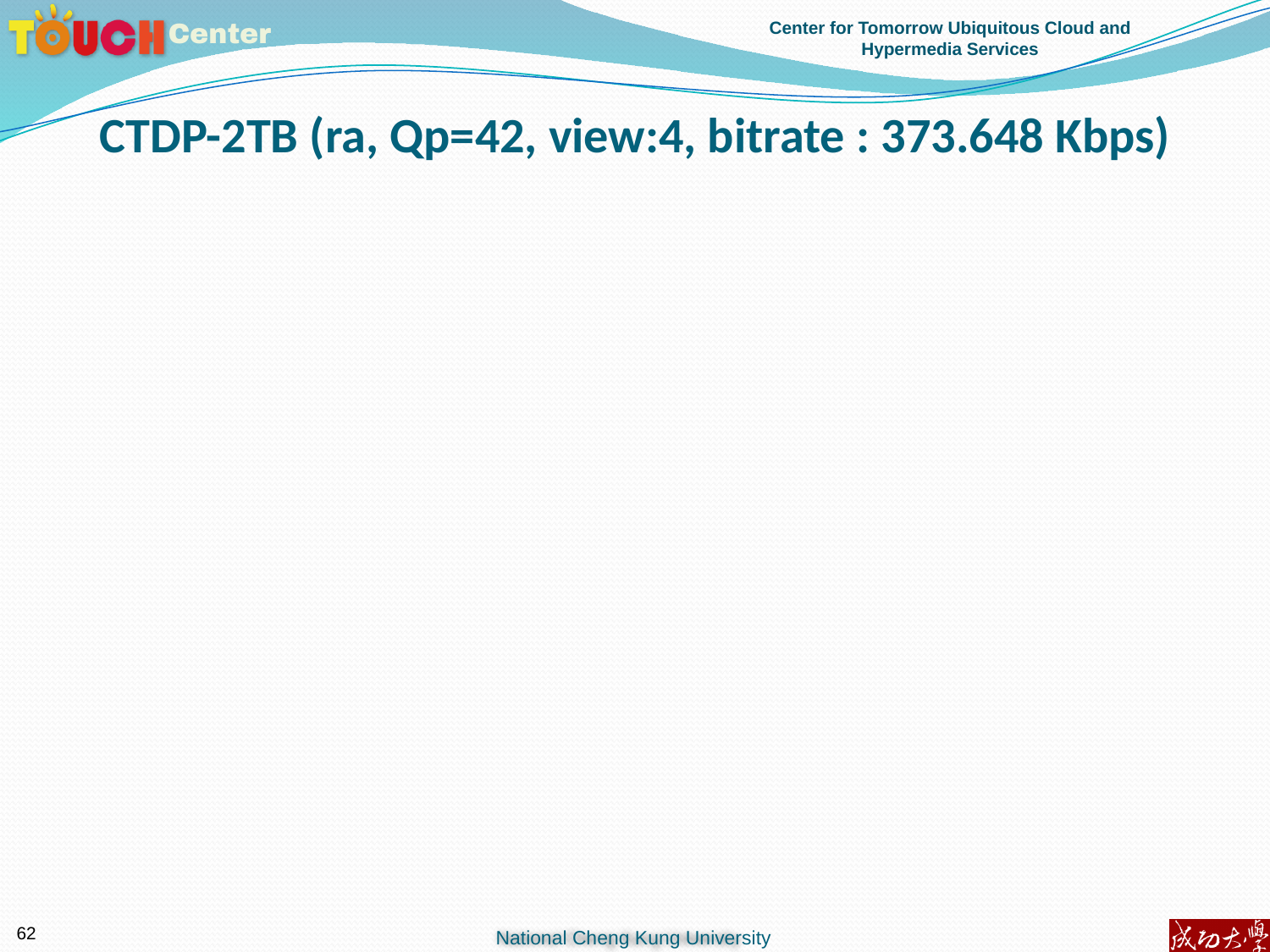

# CTDP-2TB (ra, Qp=42, view:4, bitrate : 373.648 Kbps)